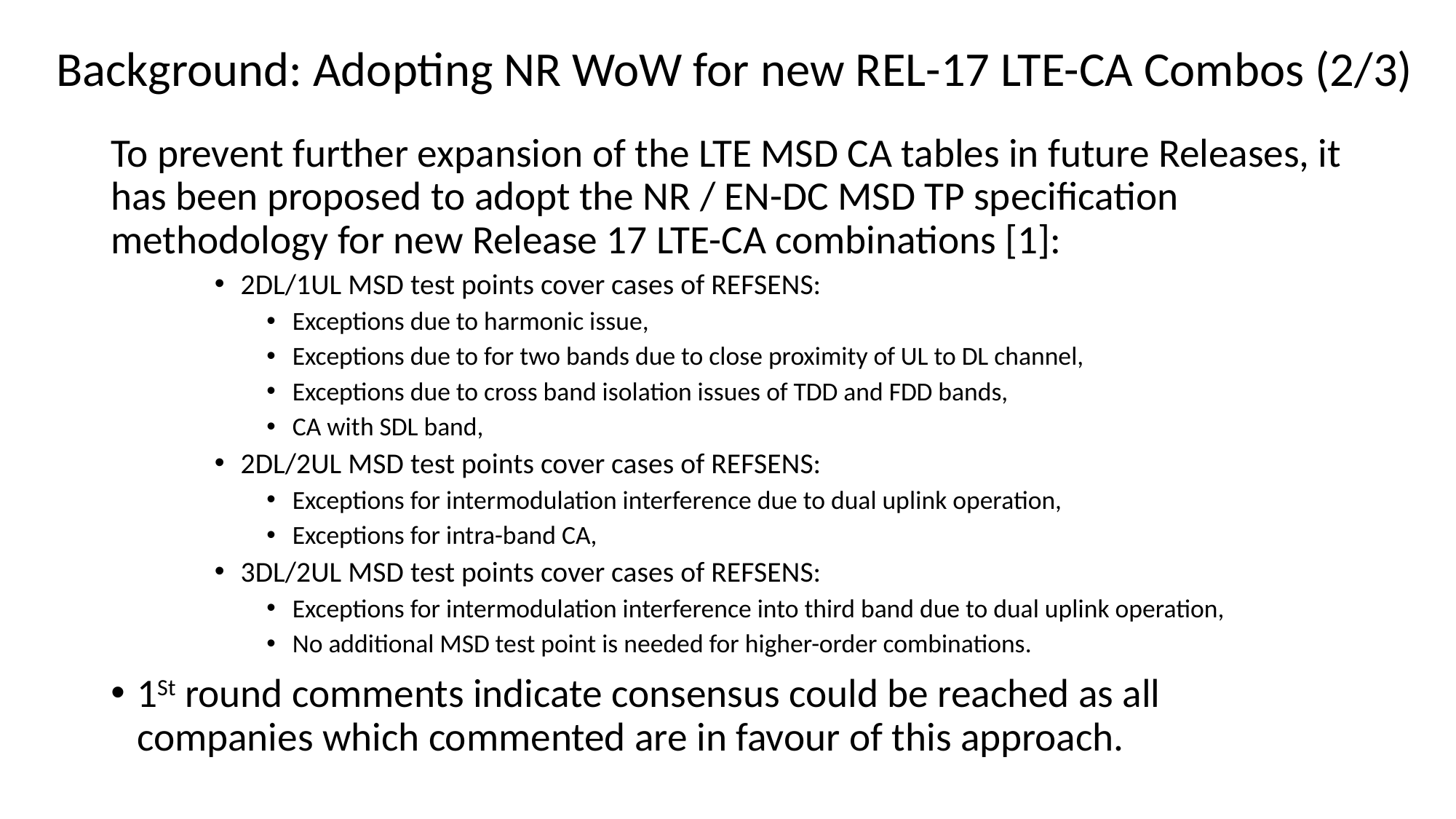

# Background: Adopting NR WoW for new REL-17 LTE-CA Combos (2/3)
To prevent further expansion of the LTE MSD CA tables in future Releases, it has been proposed to adopt the NR / EN-DC MSD TP specification methodology for new Release 17 LTE-CA combinations [1]:
2DL/1UL MSD test points cover cases of REFSENS:
Exceptions due to harmonic issue,
Exceptions due to for two bands due to close proximity of UL to DL channel,
Exceptions due to cross band isolation issues of TDD and FDD bands,
CA with SDL band,
2DL/2UL MSD test points cover cases of REFSENS:
Exceptions for intermodulation interference due to dual uplink operation,
Exceptions for intra-band CA,
3DL/2UL MSD test points cover cases of REFSENS:
Exceptions for intermodulation interference into third band due to dual uplink operation,
No additional MSD test point is needed for higher-order combinations.
1St round comments indicate consensus could be reached as all companies which commented are in favour of this approach.